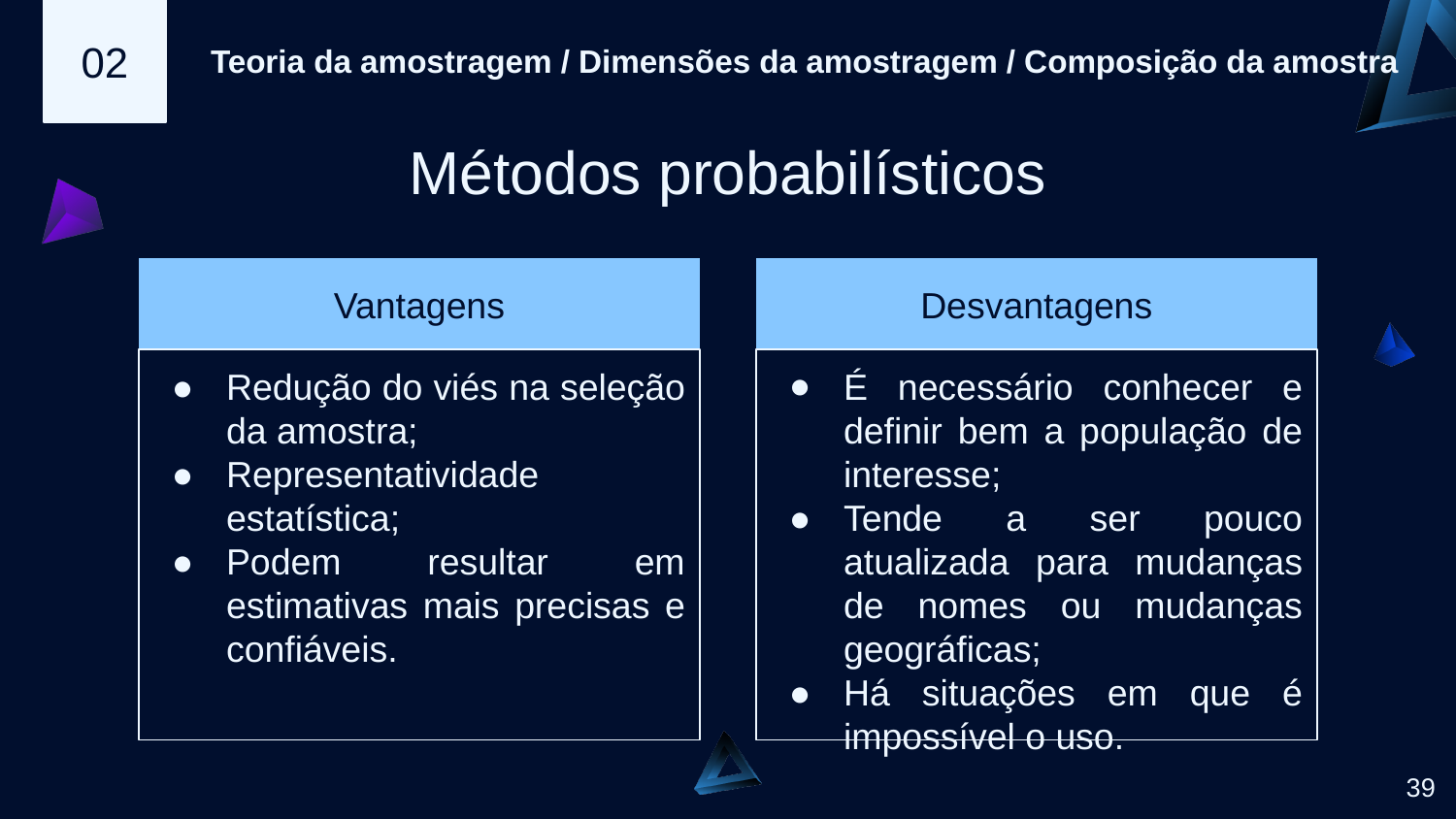

02
Teoria da amostragem / Dimensões da amostragem / Composição da amostra
Métodos probabilísticos
# Vantagens
Desvantagens
Redução do viés na seleção da amostra;
Representatividade estatística;
Podem resultar em estimativas mais precisas e confiáveis.
É necessário conhecer e definir bem a população de interesse;
Tende a ser pouco atualizada para mudanças de nomes ou mudanças geográficas;
Há situações em que é impossível o uso.
39